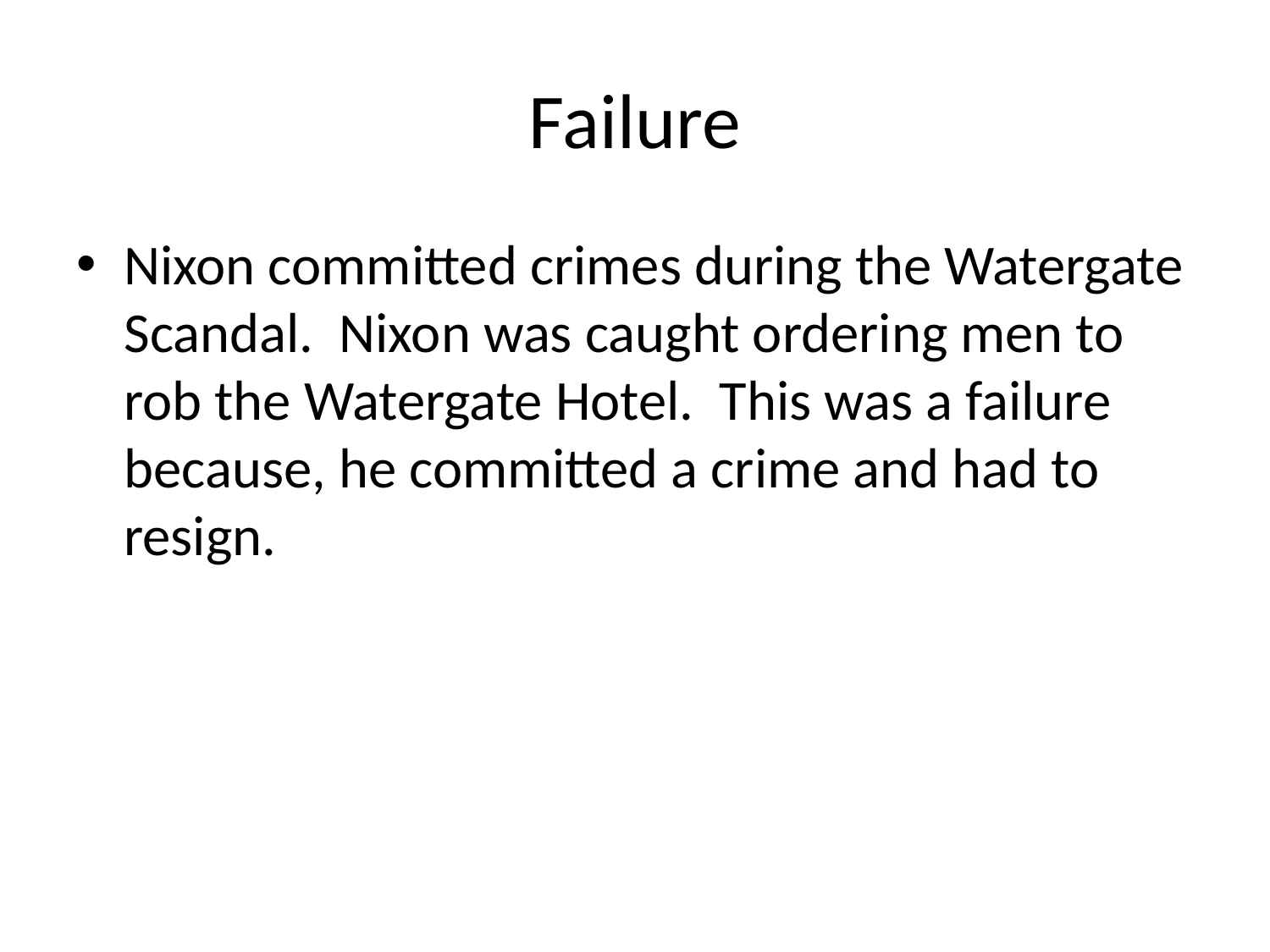

# Failure
Nixon committed crimes during the Watergate Scandal.  Nixon was caught ordering men to rob the Watergate Hotel.  This was a failure because, he committed a crime and had to resign.